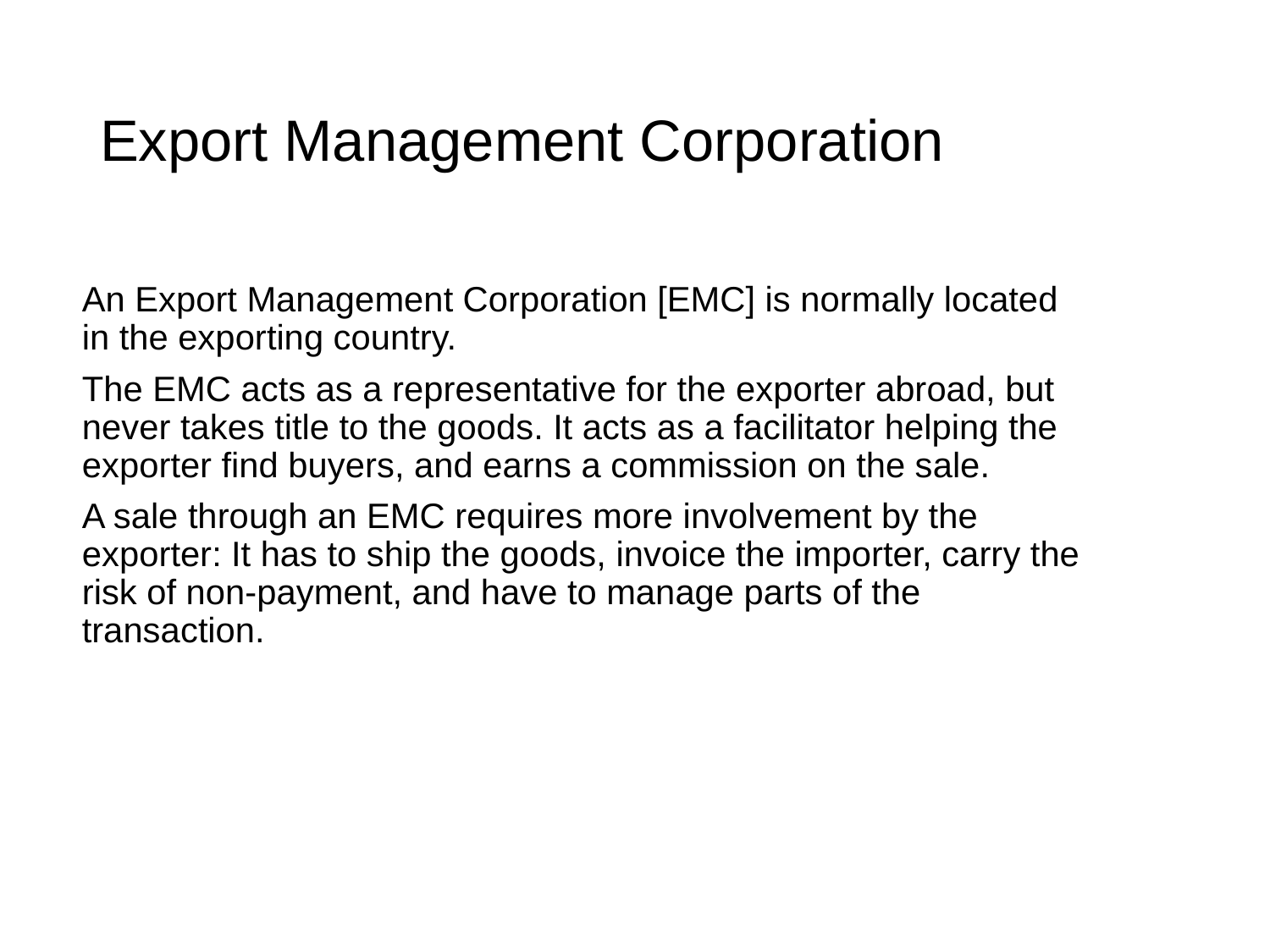

# Export Management Corporation
An Export Management Corporation [EMC] is normally located in the exporting country.
The EMC acts as a representative for the exporter abroad, but never takes title to the goods. It acts as a facilitator helping the exporter find buyers, and earns a commission on the sale.
A sale through an EMC requires more involvement by the exporter: It has to ship the goods, invoice the importer, carry the risk of non-payment, and have to manage parts of the transaction.